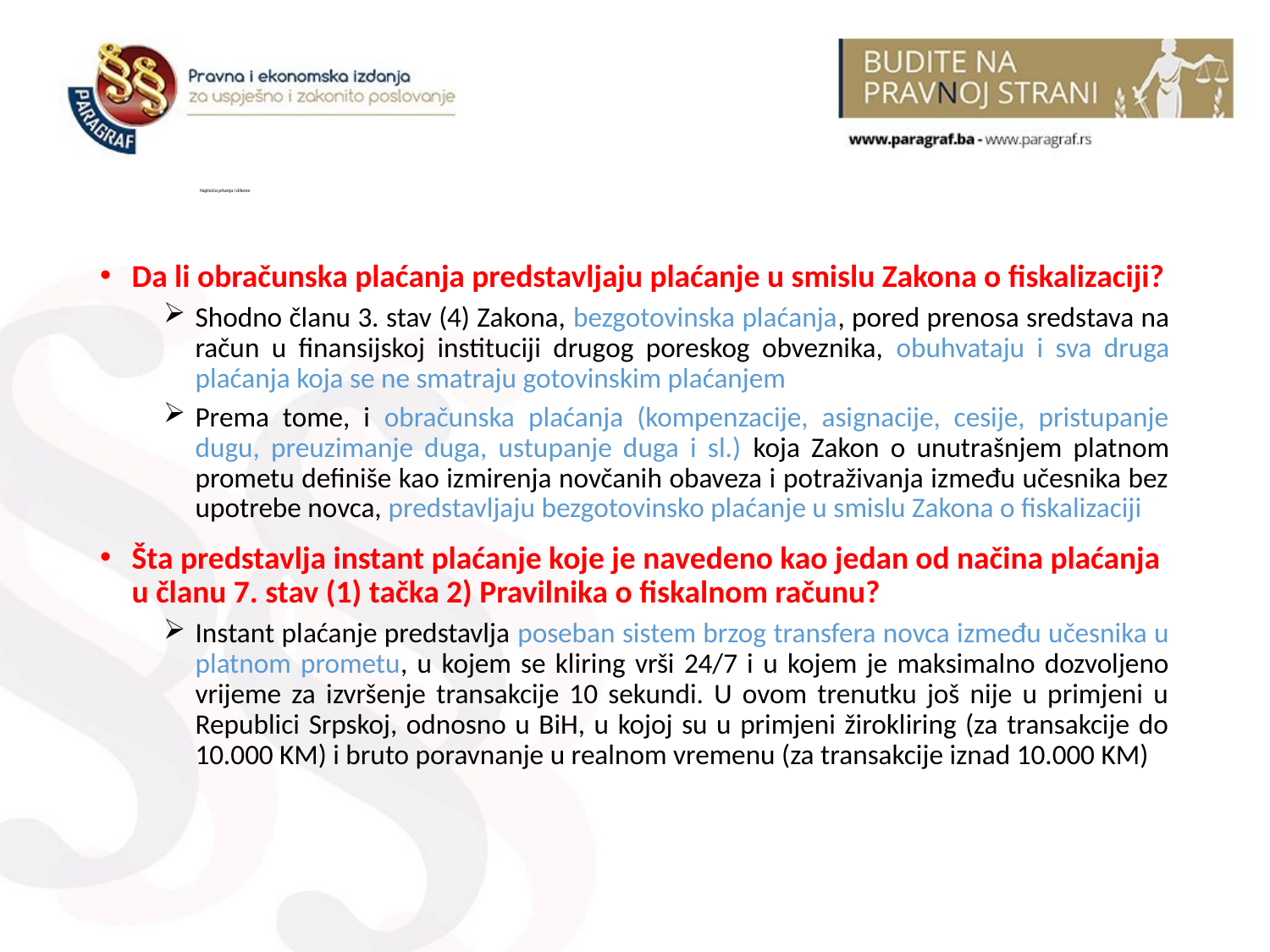

# Najčešća pitanja i dileme
Da li obračunska plaćanja predstavljaju plaćanje u smislu Zakona o fiskalizaciji?
Shodno članu 3. stav (4) Zakona, bezgotovinska plaćanja, pored prenosa sredstava na račun u finansijskoj instituciji drugog poreskog obveznika, obuhvataju i sva druga plaćanja koja se ne smatraju gotovinskim plaćanjem
Prema tome, i obračunska plaćanja (kompenzacije, asignacije, cesije, pristupanje dugu, preuzimanje duga, ustupanje duga i sl.) koja Zakon o unutrašnjem platnom prometu definiše kao izmirenja novčanih obaveza i potraživanja između učesnika bez upotrebe novca, predstavljaju bezgotovinsko plaćanje u smislu Zakona o fiskalizaciji
Šta predstavlja instant plaćanje koje je navedeno kao jedan od načina plaćanja u članu 7. stav (1) tačka 2) Pravilnika o fiskalnom računu?
Instant plaćanje predstavlja poseban sistem brzog transfera novca između učesnika u platnom prometu, u kojem se kliring vrši 24/7 i u kojem je maksimalno dozvoljeno vrijeme za izvršenje transakcije 10 sekundi. U ovom trenutku još nije u primjeni u Republici Srpskoj, odnosno u BiH, u kojoj su u primjeni žirokliring (za transakcije do 10.000 KM) i bruto poravnanje u realnom vremenu (za transakcije iznad 10.000 KM)